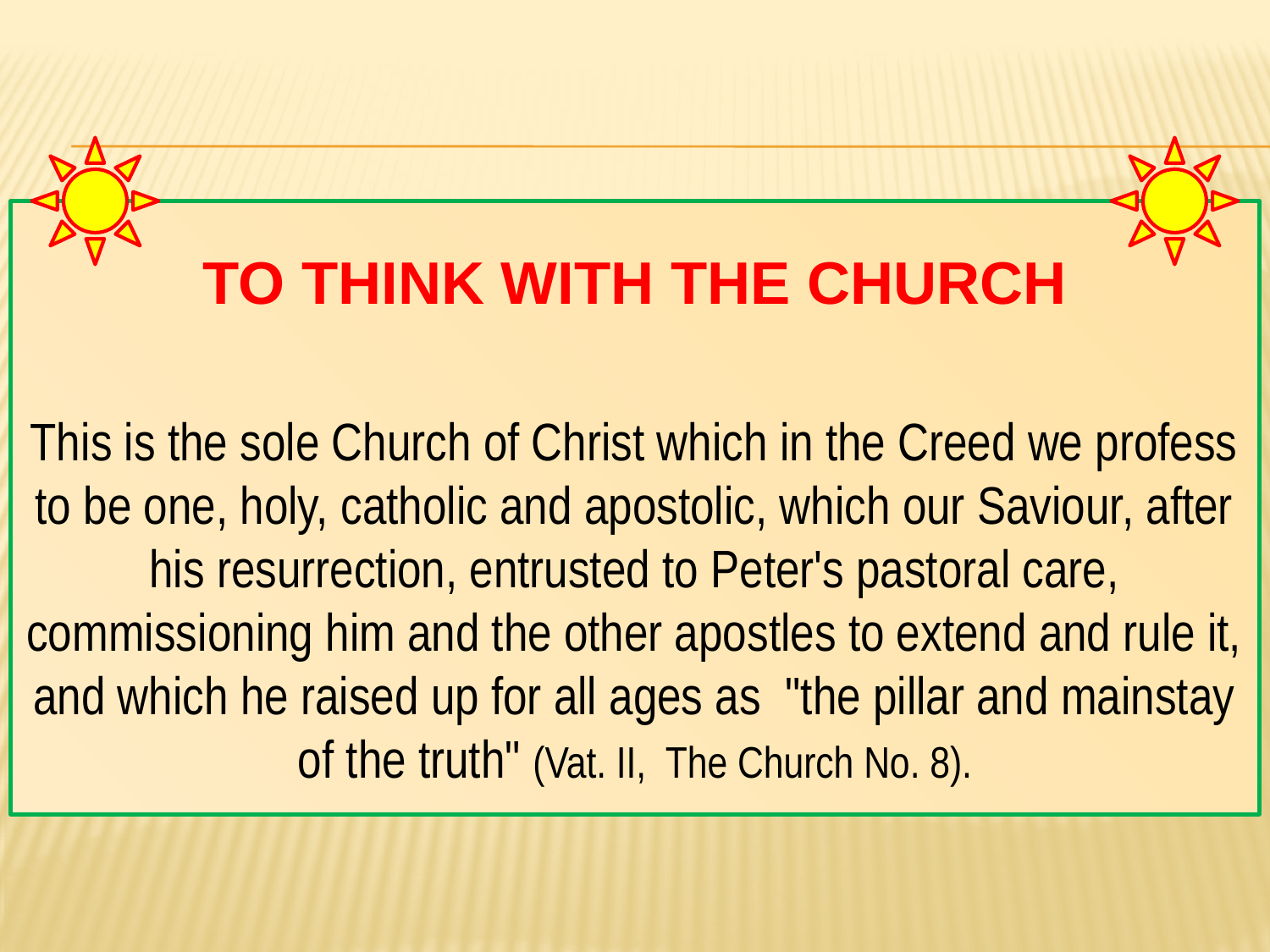

# To Think with the Church
This is the sole Church of Christ which in the Creed we profess to be one, holy, catholic and apostolic, which our Saviour, after his resurrection, entrusted to Peter's pastoral care, commissioning him and the other apostles to extend and rule it, and which he raised up for all ages as  "the pillar and mainstay of the truth" (Vat. II,  The Church No. 8).